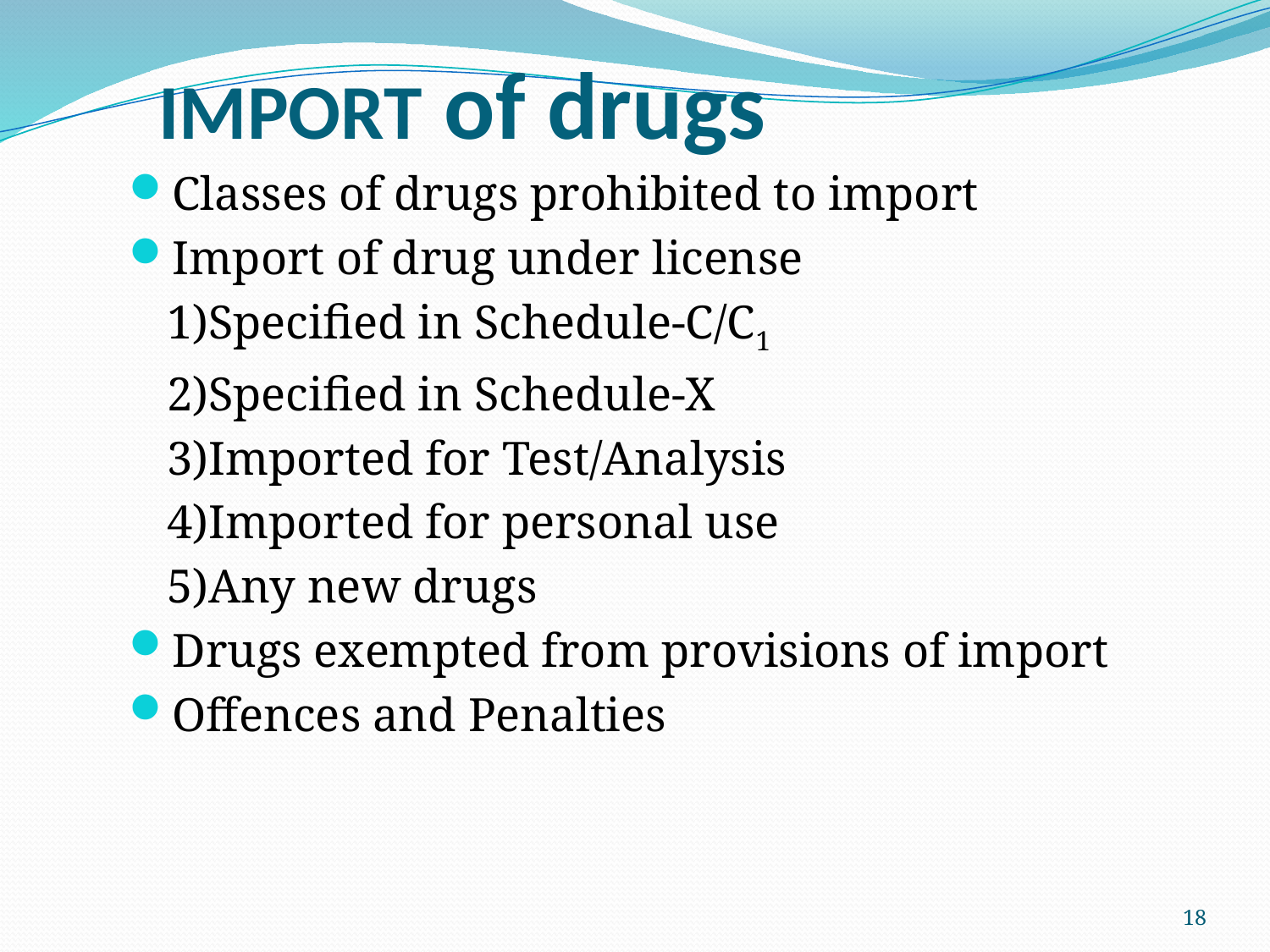

# IMPORT of drugs
Classes of drugs prohibited to import
Import of drug under license
	1)Specified in Schedule-C/C1
	2)Specified in Schedule-X
	3)Imported for Test/Analysis
	4)Imported for personal use
	5)Any new drugs
Drugs exempted from provisions of import
Offences and Penalties

18